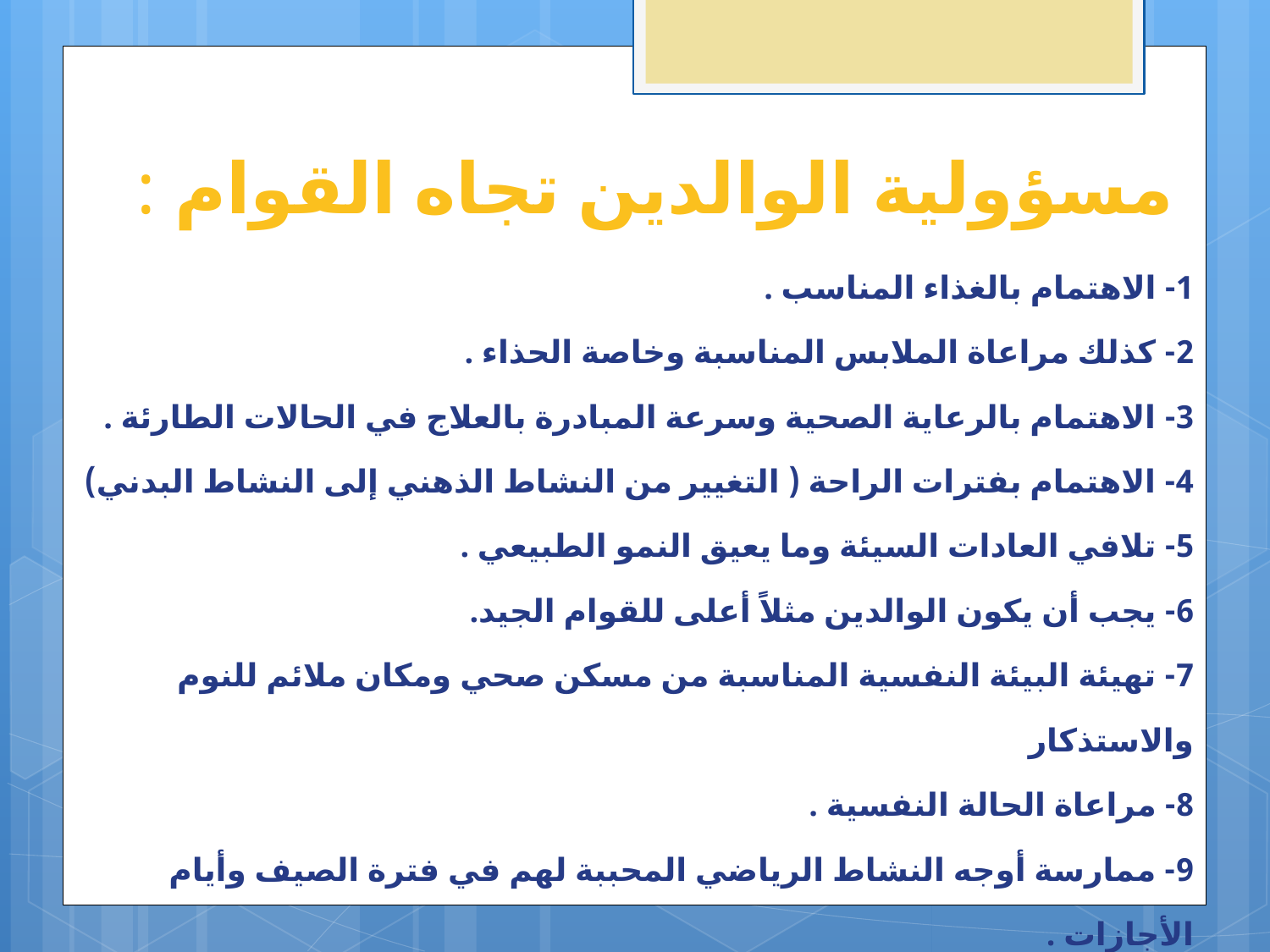

# مسؤولية الوالدين تجاه القوام :
1- الاهتمام بالغذاء المناسب .
2- كذلك مراعاة الملابس المناسبة وخاصة الحذاء .
3- الاهتمام بالرعاية الصحية وسرعة المبادرة بالعلاج في الحالات الطارئة .
4- الاهتمام بفترات الراحة ( التغيير من النشاط الذهني إلى النشاط البدني)
5- تلافي العادات السيئة وما يعيق النمو الطبيعي .
6- يجب أن يكون الوالدين مثلاً أعلى للقوام الجيد.
7- تهيئة البيئة النفسية المناسبة من مسكن صحي ومكان ملائم للنوم والاستذكار 
8- مراعاة الحالة النفسية .
9- ممارسة أوجه النشاط الرياضي المحببة لهم في فترة الصيف وأيام الأجازات .